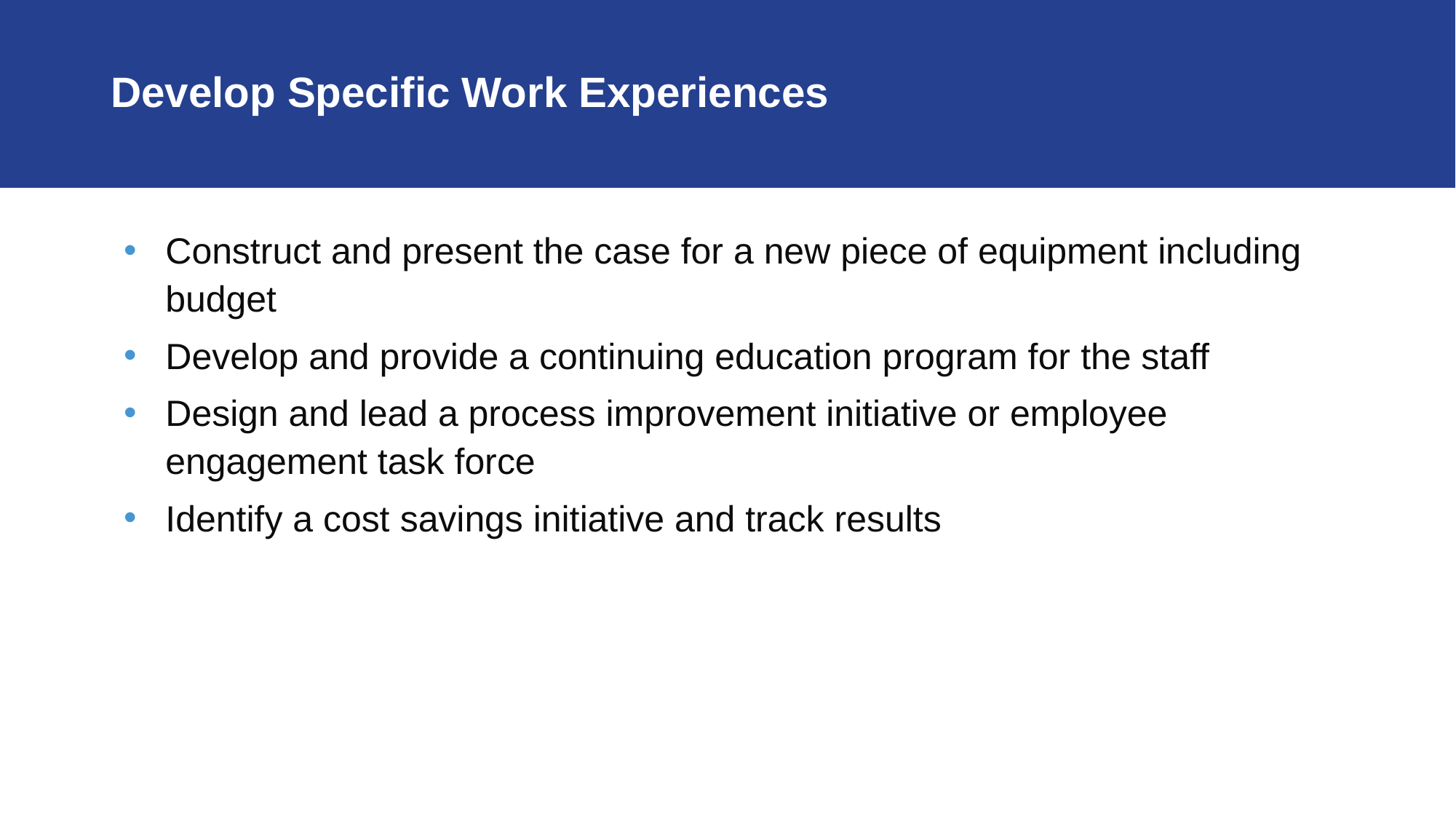

# Develop Specific Work Experiences
Construct and present the case for a new piece of equipment including budget
Develop and provide a continuing education program for the staff
Design and lead a process improvement initiative or employee engagement task force
Identify a cost savings initiative and track results